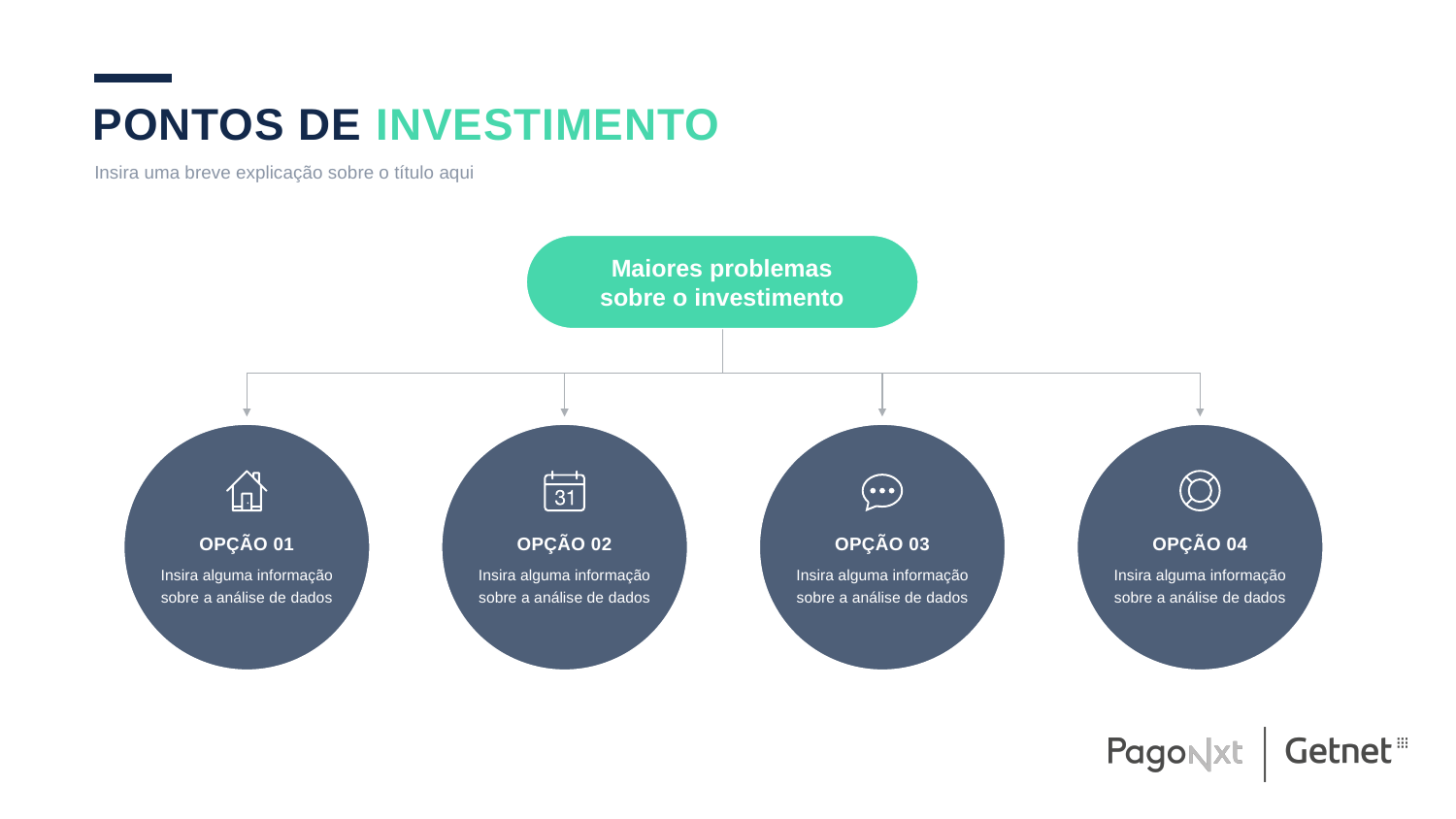

pontos de investimento
Insira uma breve explicação sobre o título aqui

Maiores problemas sobre o investimento

Opção 01
Opção 02
opção 03
opção 04
Insira alguma informação sobre a análise de dados
Insira alguma informação sobre a análise de dados
Insira alguma informação sobre a análise de dados
Insira alguma informação sobre a análise de dados